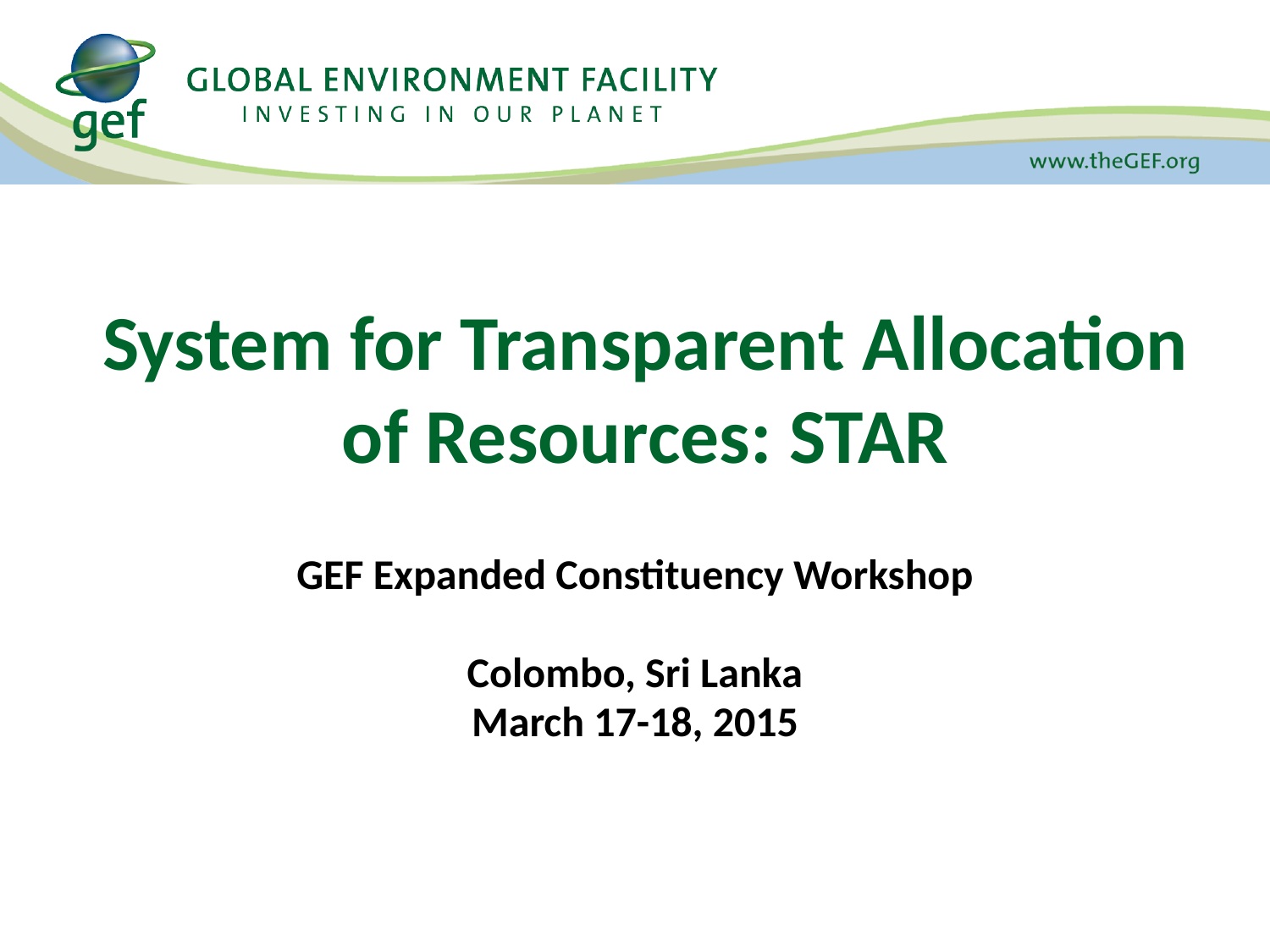

# System for Transparent Allocation of Resources: STAR

GEF Expanded Constituency Workshop

Colombo, Sri Lanka
March 17-18, 2015